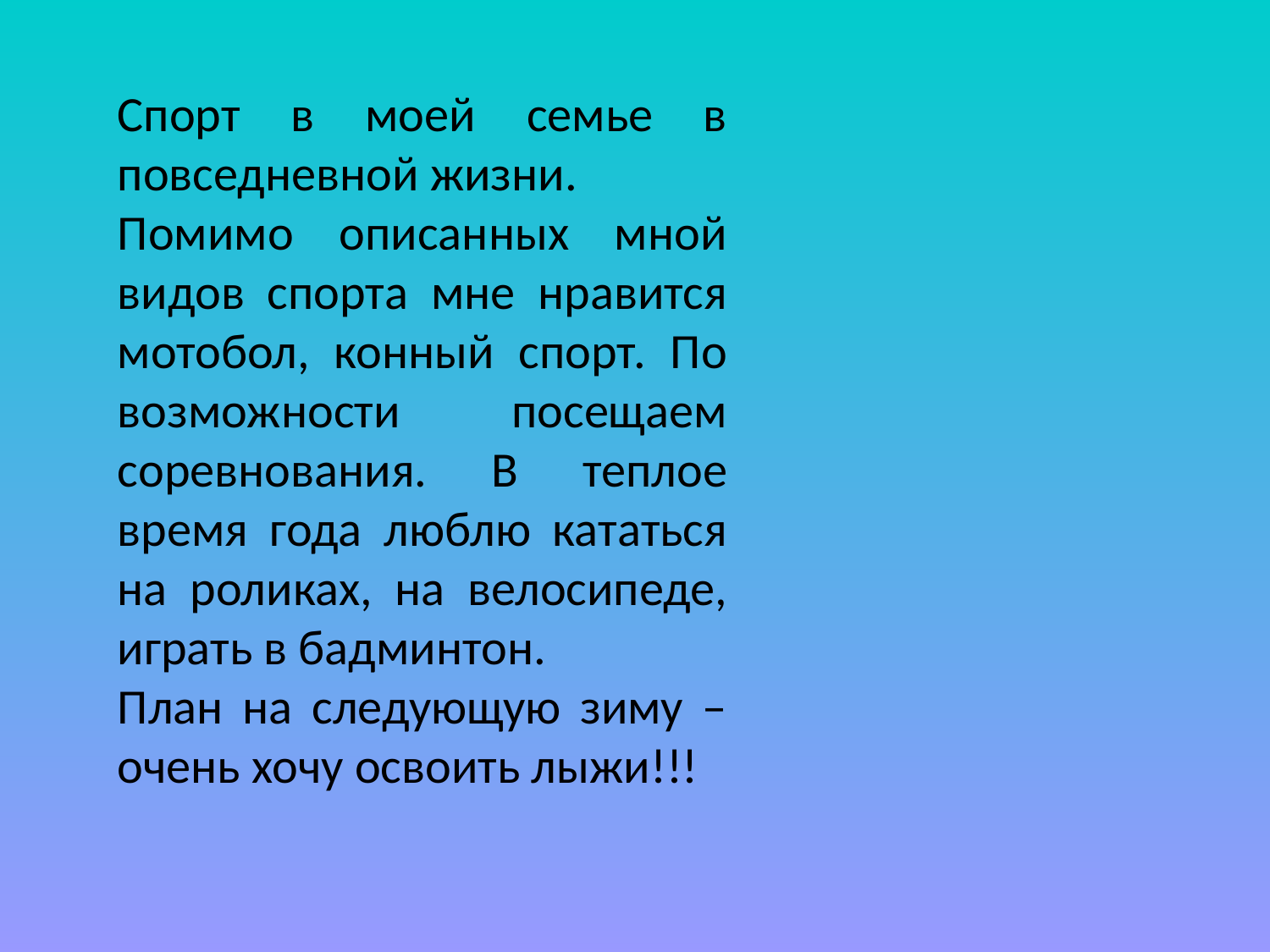

Спорт в моей семье в повседневной жизни.
Помимо описанных мной видов спорта мне нравится мотобол, конный спорт. По возможности посещаем соревнования. В теплое время года люблю кататься на роликах, на велосипеде, играть в бадминтон.
План на следующую зиму – очень хочу освоить лыжи!!!